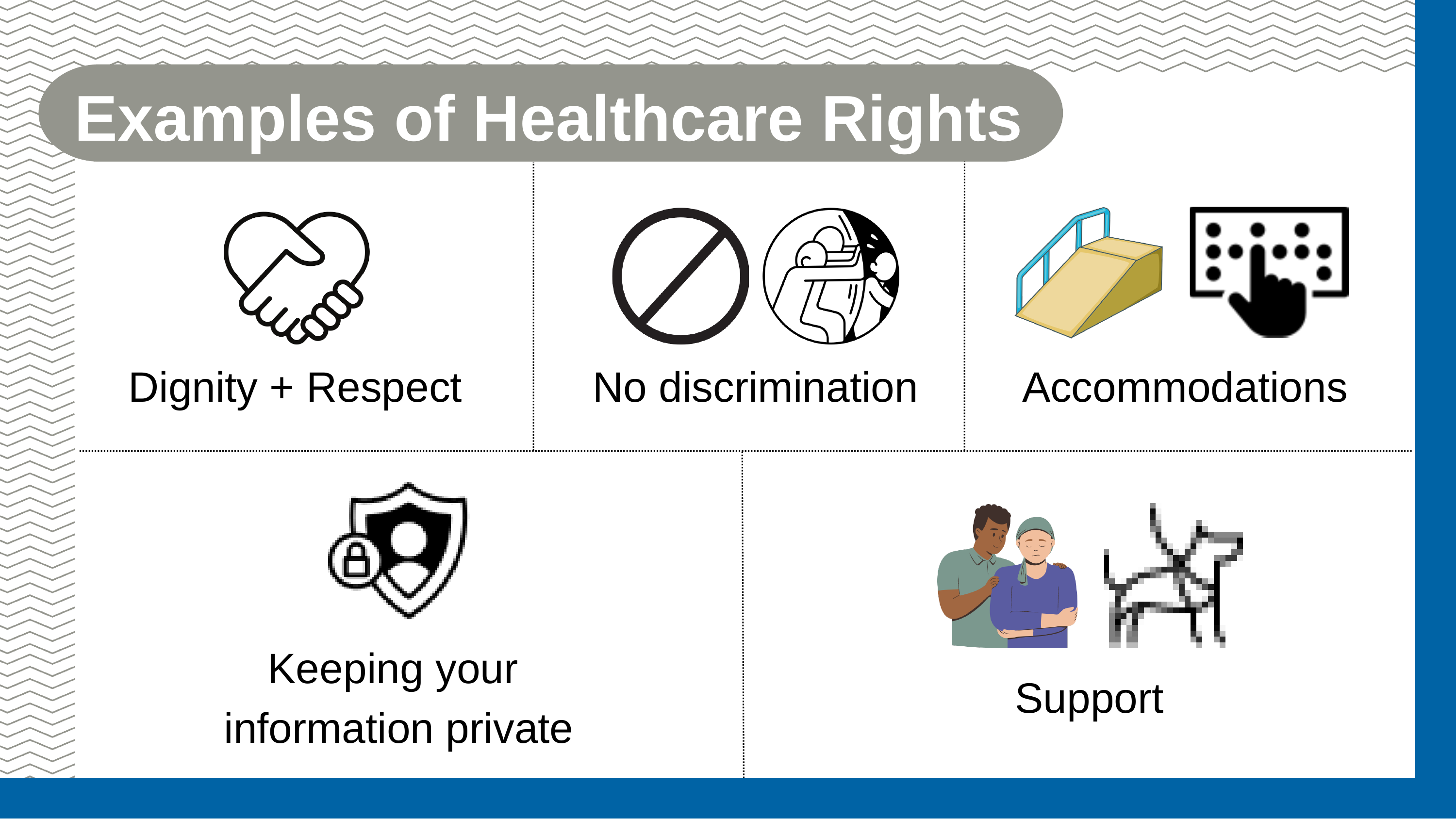

Examples of Healthcare Rights

Dignity + Respect
No discrimination
Accommodations

Keeping your
information private

Support